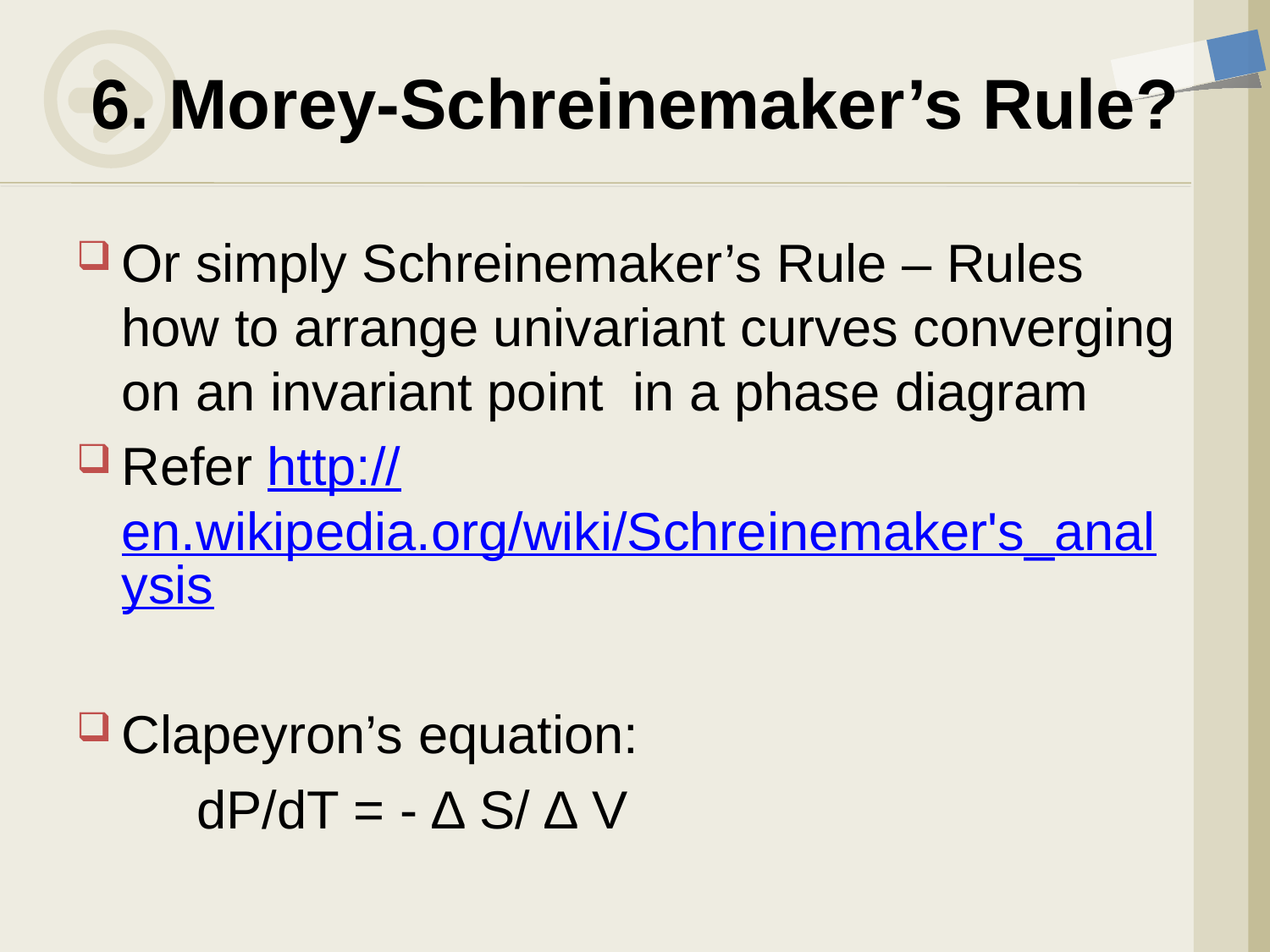

# 6. Morey-Schreinemaker’s Rule?
Or simply Schreinemaker’s Rule – Rules how to arrange univariant curves converging on an invariant point  in a phase diagram
Refer http://en.wikipedia.org/wiki/Schreinemaker's_analysis

Clapeyron’s equation:
	dP/dT = - ∆ S/ ∆ V